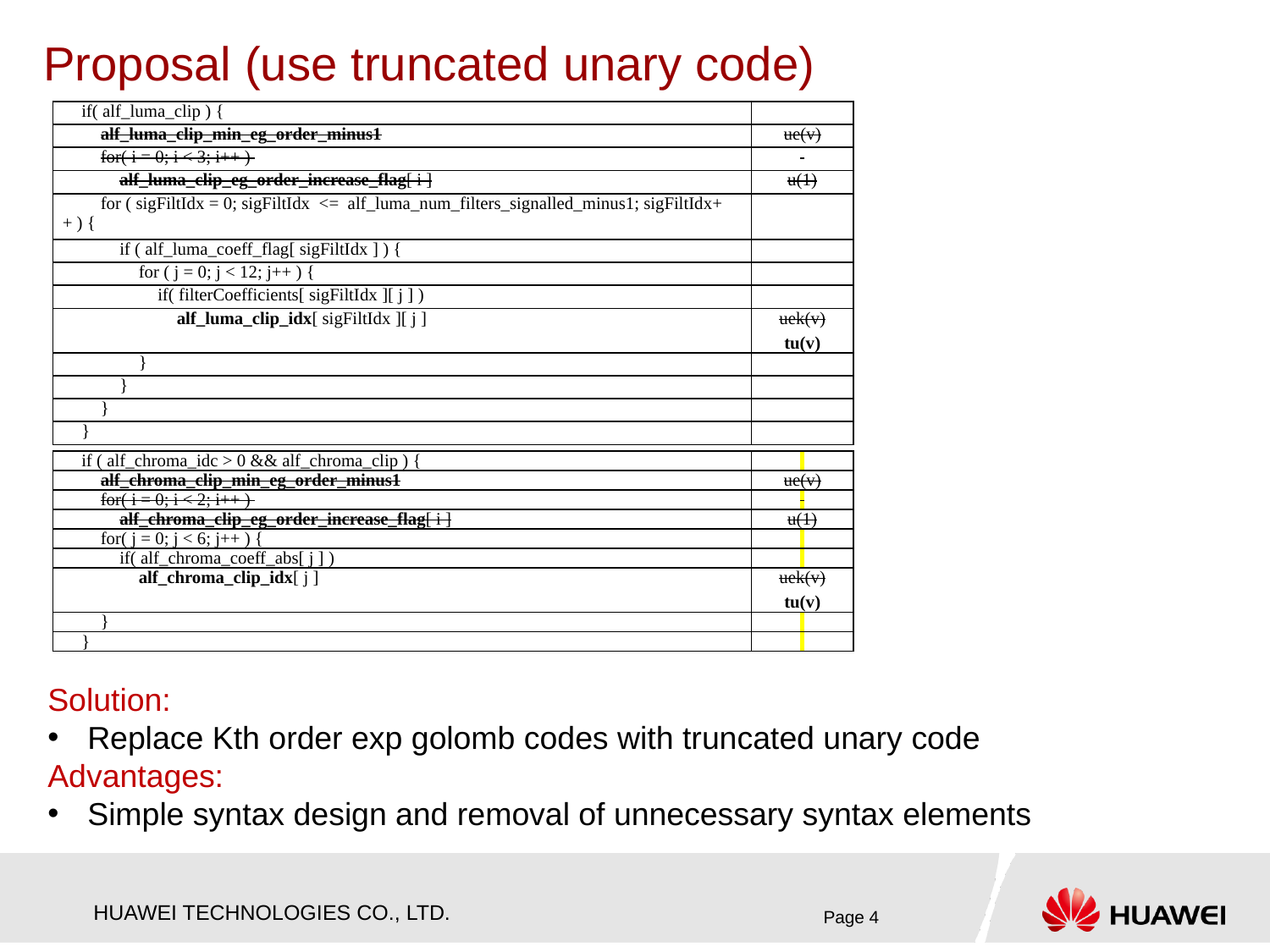

# Proposal (use truncated unary code)
| if( alf\_luma\_clip ) { |  |
| --- | --- |
| alf\_luma\_clip\_min\_eg\_order\_minus1 | ue(v) |
| for( i = 0; i < 3; i++ ) |  |
| alf\_luma\_clip\_eg\_order\_increase\_flag[ i ] | u(1) |
| for ( sigFiltIdx = 0; sigFiltIdx <= alf\_luma\_num\_filters\_signalled\_minus1; sigFiltIdx++ ) { |  |
| if ( alf\_luma\_coeff\_flag[ sigFiltIdx ] ) { |  |
| for ( j = 0; j < 12; j++ ) { |  |
| if( filterCoefficients[ sigFiltIdx ][ j ] ) |  |
| alf\_luma\_clip\_idx[ sigFiltIdx ][ j ] | uek(v) tu(v) |
| } |  |
| } |  |
| } |  |
| } |  |
| if ( alf\_chroma\_idc > 0 && alf\_chroma\_clip ) { |  |
| --- | --- |
| alf\_chroma\_clip\_min\_eg\_order\_minus1 | ue(v) |
| for( i = 0; i < 2; i++ ) |  |
| alf\_chroma\_clip\_eg\_order\_increase\_flag[ i ] | u(1) |
| for( j = 0; j < 6; j++ ) { |  |
| if( alf\_chroma\_coeff\_abs[ j ] ) |  |
| alf\_chroma\_clip\_idx[ j ] | uek(v) tu(v) |
| } |  |
| } |  |
Solution:
Replace Kth order exp golomb codes with truncated unary code
Advantages:
Simple syntax design and removal of unnecessary syntax elements

Page 4